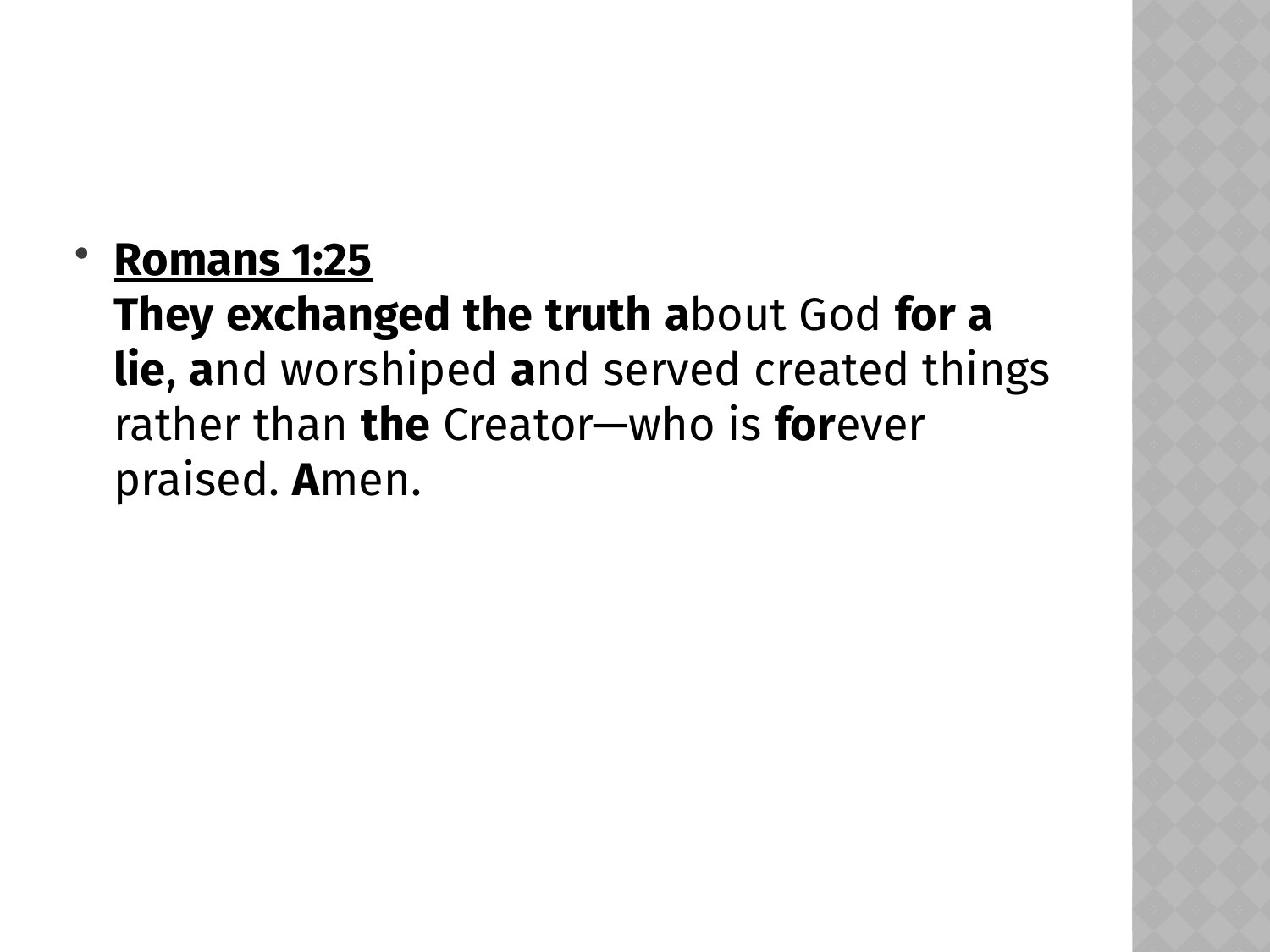

#
Romans 1:25
They exchanged the truth about God for a lie, and worshiped and served created things rather than the Creator—who is forever praised. Amen.